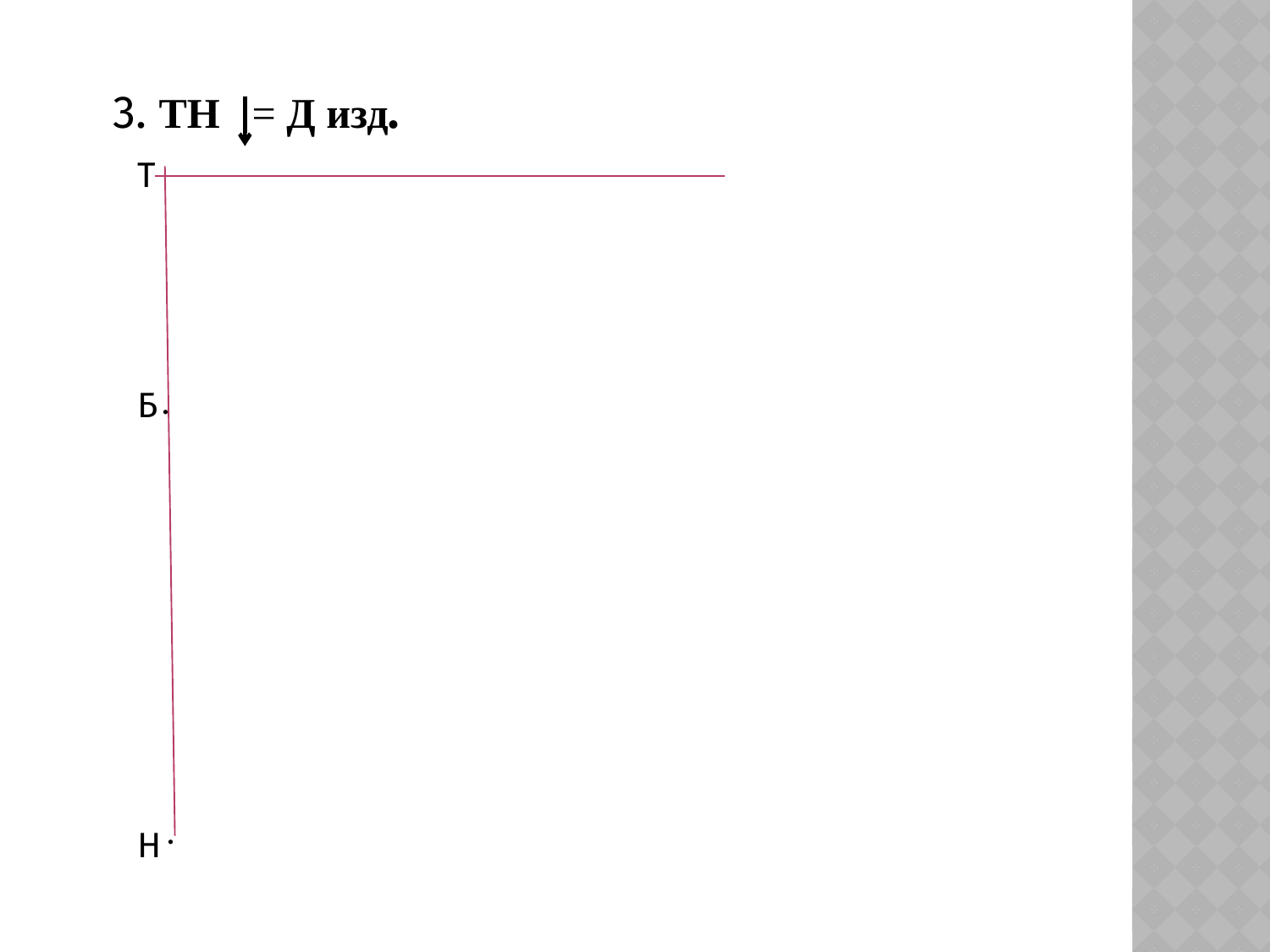

3. ТН   = Д изд.
Т
Б
.
.
Н